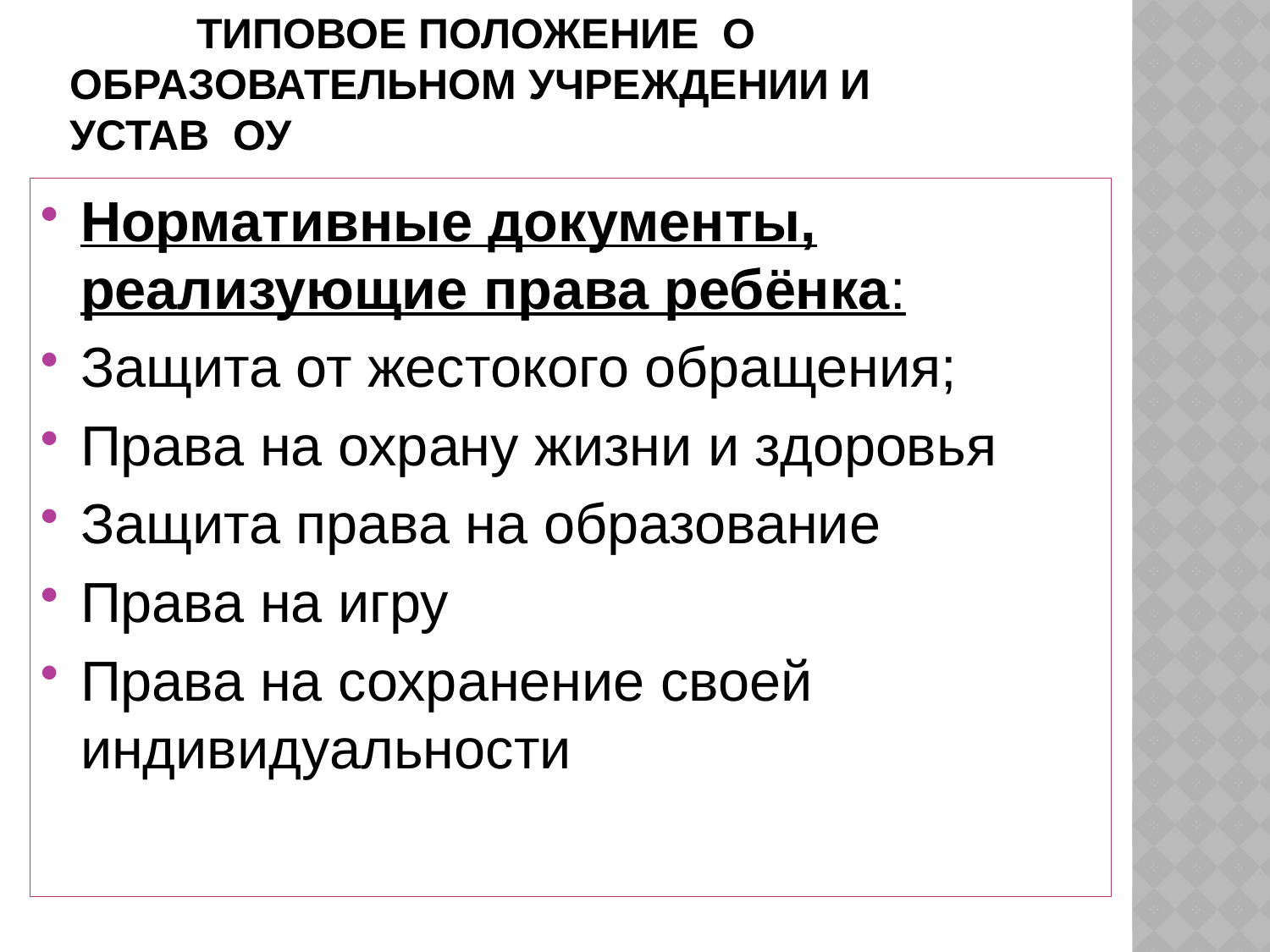

# Типовое положение  о 	образовательном учреждении и  	Устав  ОУ
Нормативные документы, реализующие права ребёнка:
Защита от жестокого обращения;
Права на охрану жизни и здоровья
Защита права на образование
Права на игру
Права на сохранение своей индивидуальности